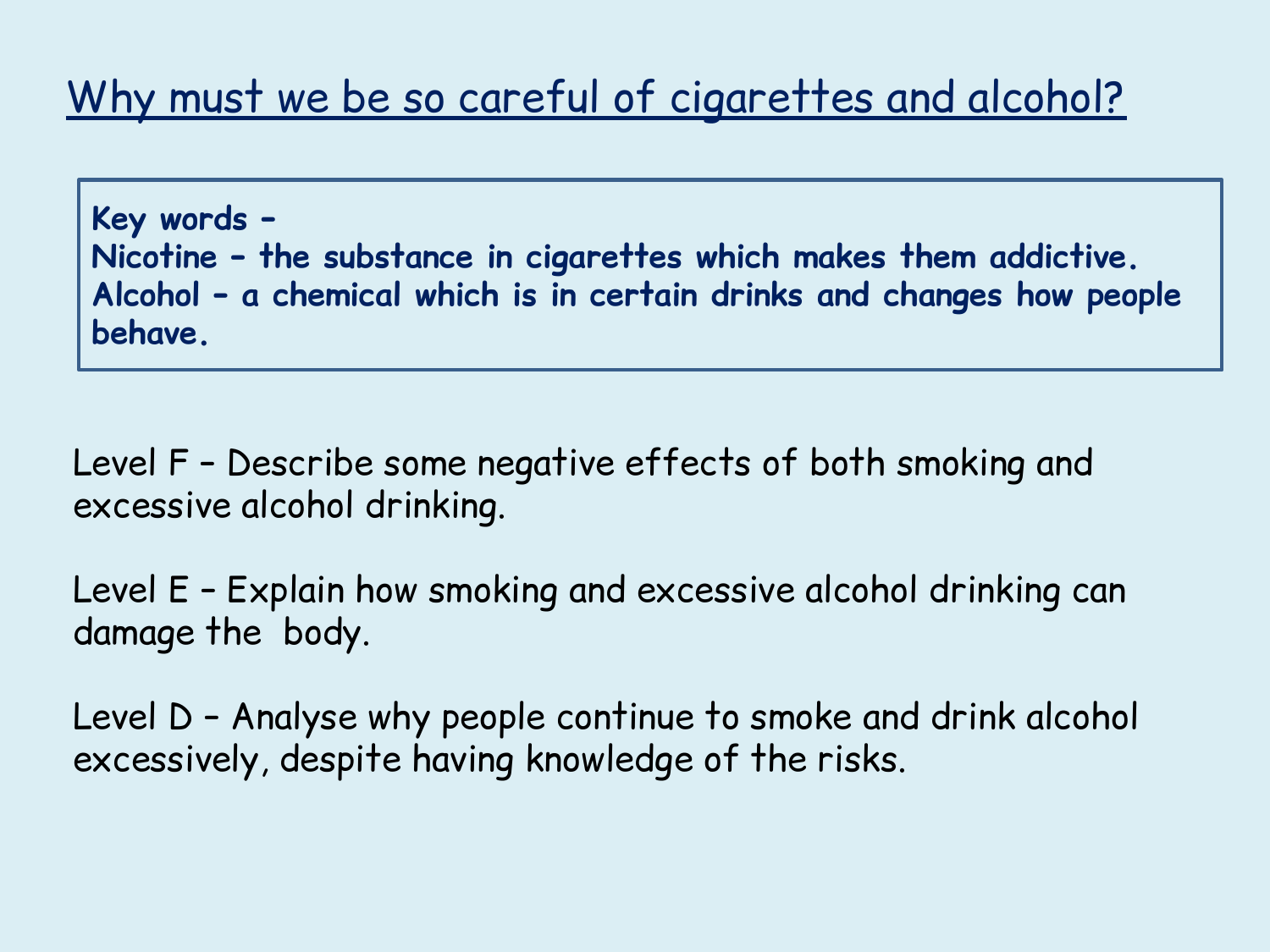

Why must we be so careful of cigarettes and alcohol?

Key words –
Nicotine – the substance in cigarettes which makes them addictive.
Alcohol – a chemical which is in certain drinks and changes how people behave.
Level F – Describe some negative effects of both smoking and excessive alcohol drinking.

Level E – Explain how smoking and excessive alcohol drinking can damage the  body.

Level D – Analyse why people continue to smoke and drink alcohol excessively, despite having knowledge of the risks.